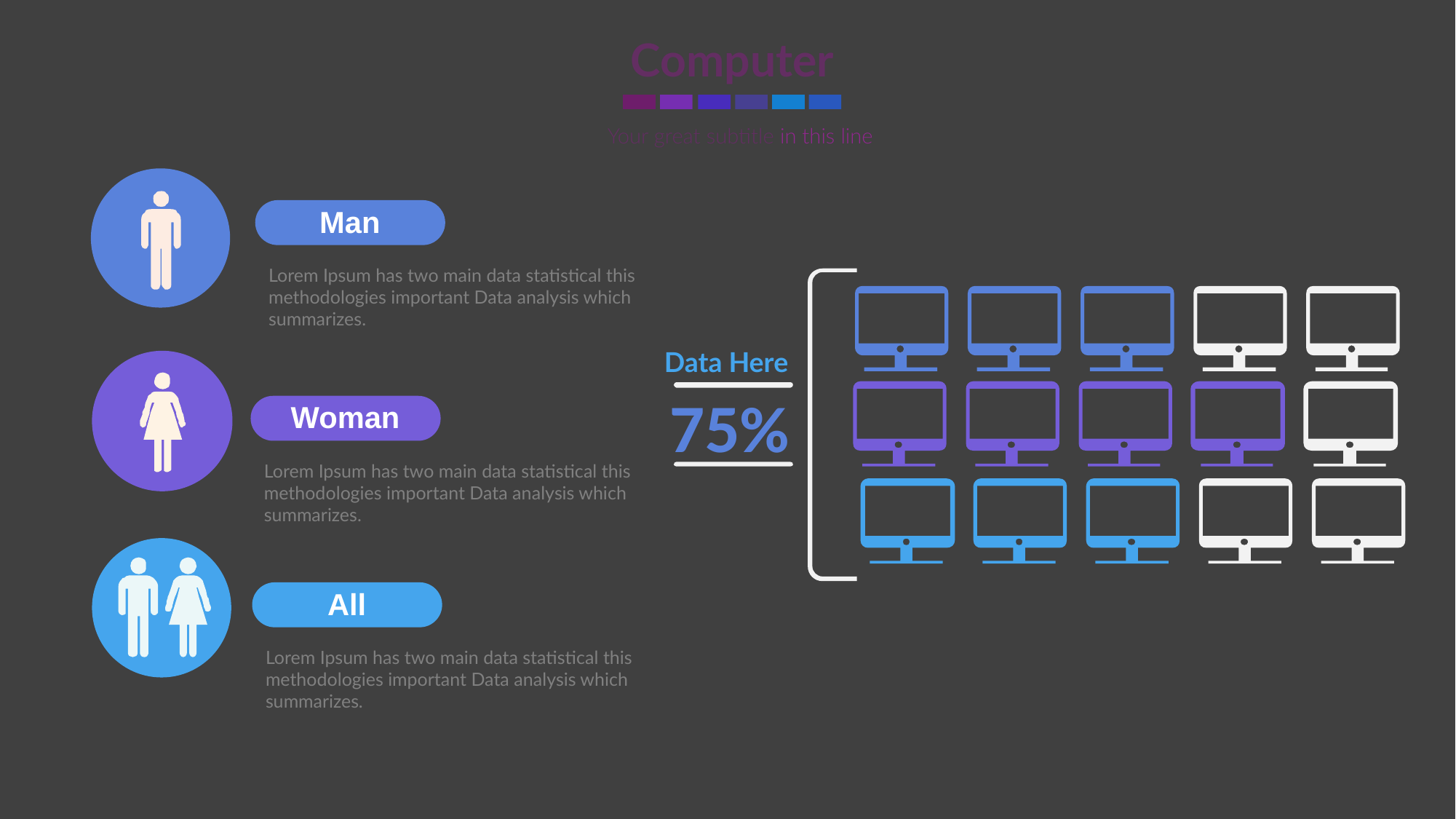

Computer
Your great subtitle in this line

Man
Lorem Ipsum has two main data statistical this methodologies important Data analysis which summarizes.

Data Here

75%

Woman
Lorem Ipsum has two main data statistical this methodologies important Data analysis which summarizes.

All
Lorem Ipsum has two main data statistical this methodologies important Data analysis which summarizes.